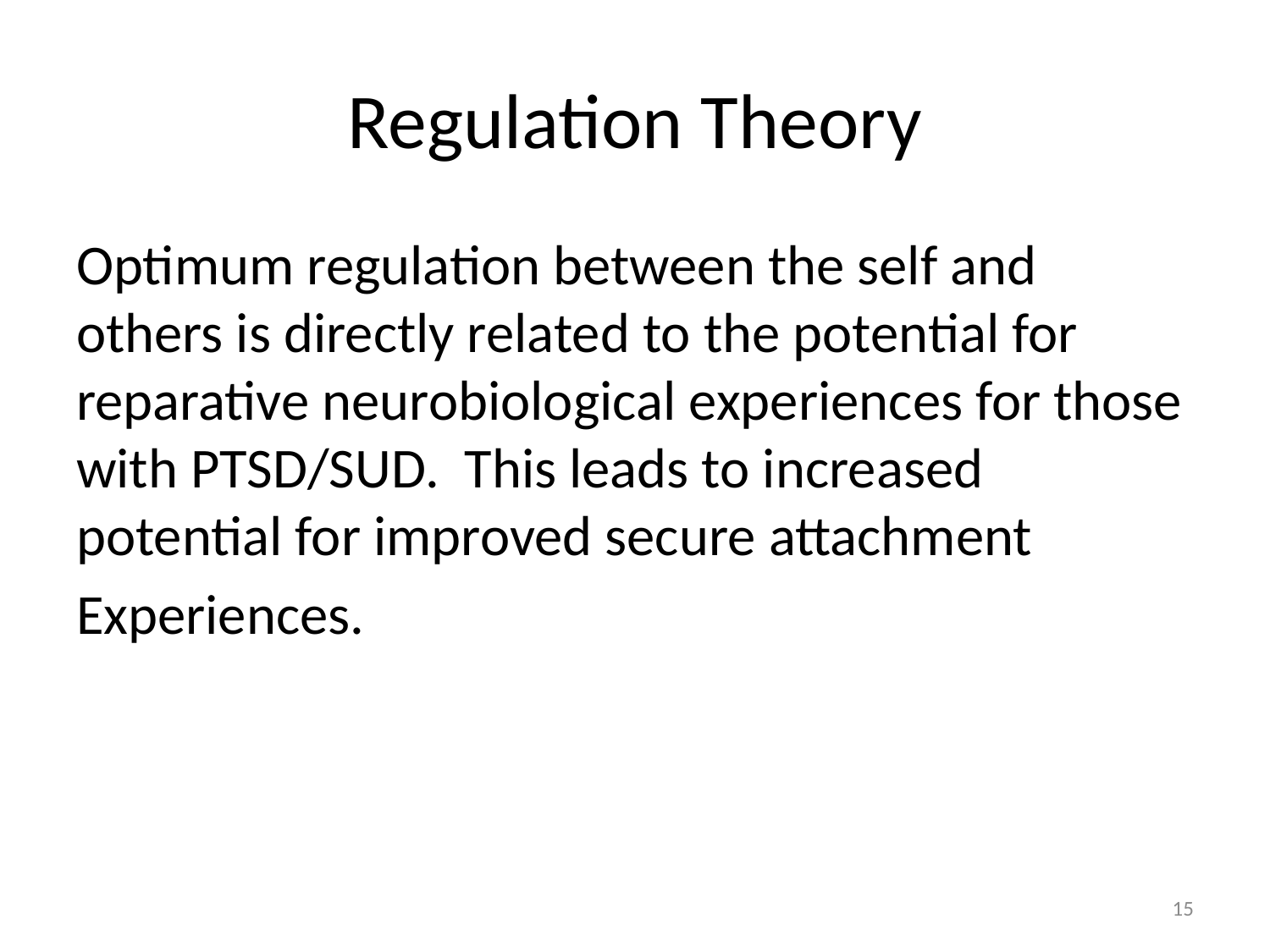

# Regulation Theory
Optimum regulation between the self and others is directly related to the potential for reparative neurobiological experiences for those with PTSD/SUD.  This leads to increased potential for improved secure attachment
Experiences.
15